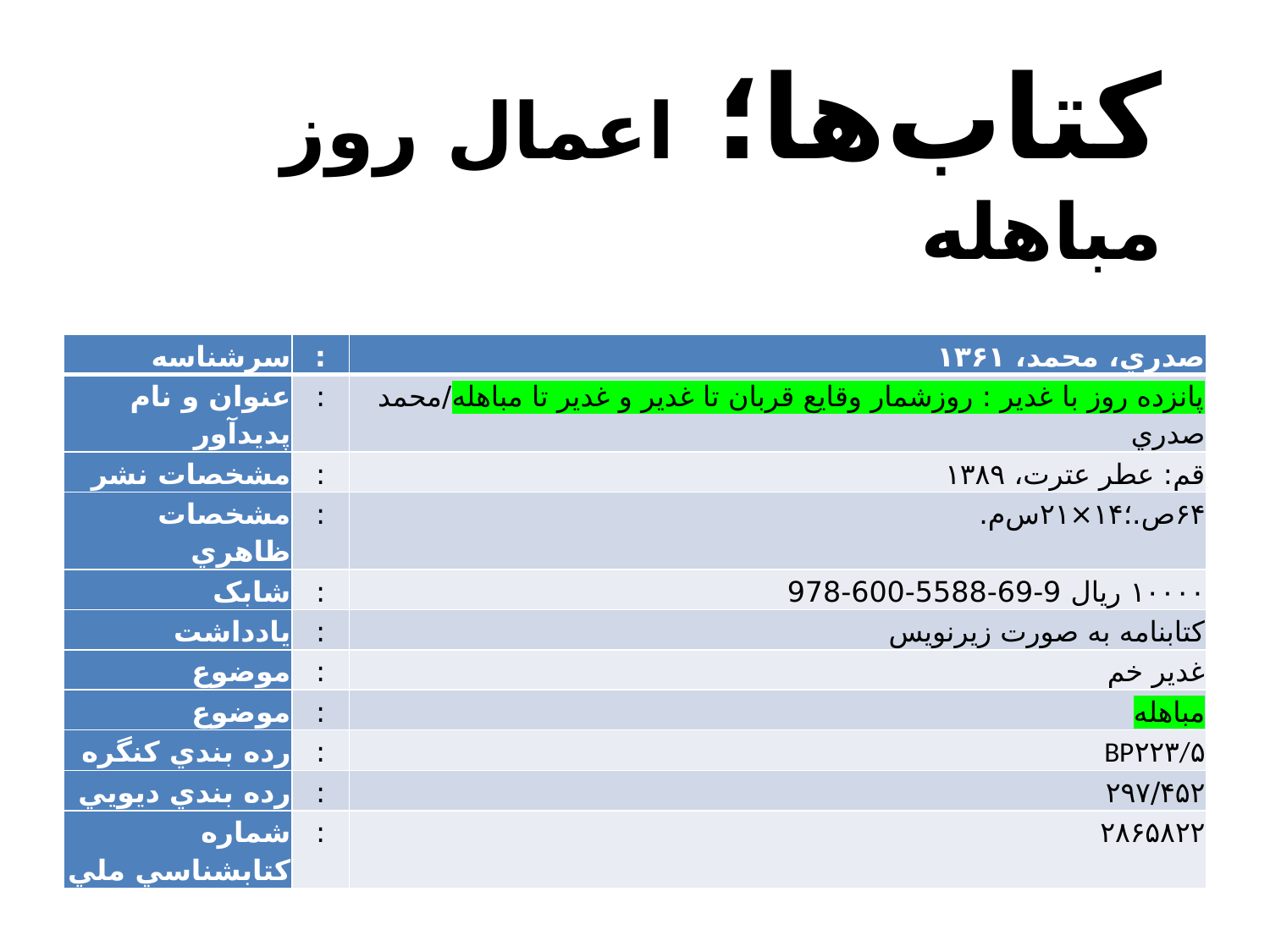

کتاب‌ها؛ اعمال روز مباهله
| ‏سرشناسه | : | صدري، محمد، ‏‫۱۳۶۱ |
| --- | --- | --- |
| ‏عنوان و نام پديدآور | : | پانزده روز با غدير : روزشمار وقايع قربان تا غدير و غدير تا مباهله/محمد صدري |
| ‏مشخصات نشر | : | قم: عطر عترت‏‫، ۱۳۸۹ |
| ‏مشخصات ظاهري | : | ‏‫۶۴ص.؛۱۴×۲۱س‌م. |
| ‏شابک | : | ‏‫۱۰۰۰۰ ريال ‏‫978-600-5588-69-9 |
| ‏يادداشت | : | کتابنامه به صورت زيرنويس |
| ‏موضوع | : | غدير خم |
| ‏موضوع | : | مباهله |
| ‏رده بندي کنگره | : | ‏‫BP۲۲۳/۵ |
| ‏رده بندي ديويي | : | ‏‫۲۹۷/۴۵۲ |
| ‏شماره کتابشناسي ملي | : | ۲۸۶۵۸۲۲ |